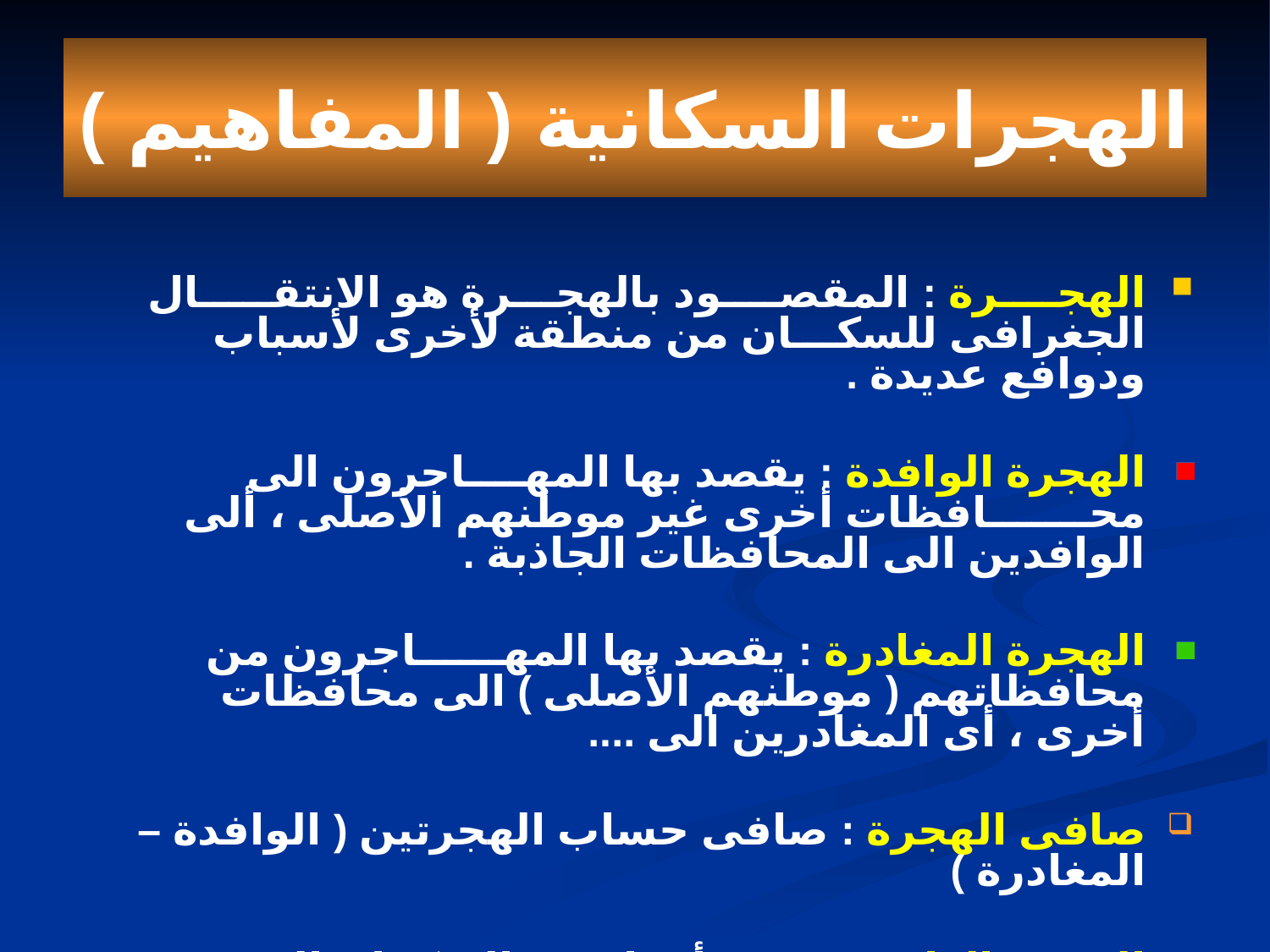

# الهجرات السكانية ( المفاهيم )

الهجــــرة : المقصــــود بالهجـــرة هو الانتقـــــال الجغرافى للسكـــان من منطقة لأخرى لأسباب ودوافع عديدة .

الهجرة الوافدة : يقصد بها المهــــاجرون الى محـــــــافظات أخرى غير موطنهم الأصلى ، ألى الوافدين الى المحافظات الجاذبة .

الهجرة المغادرة : يقصد بها المهــــــاجرون من محافظاتهم ( موطنهم الأصلى ) الى محافظات أخرى ، أى المغادرين الى ....

صافى الهجرة : صافى حساب الهجرتين ( الوافدة – المغادرة )

الهجرة العائدة : عودة أعداد من السكــان الى موطنهم الأصلى .